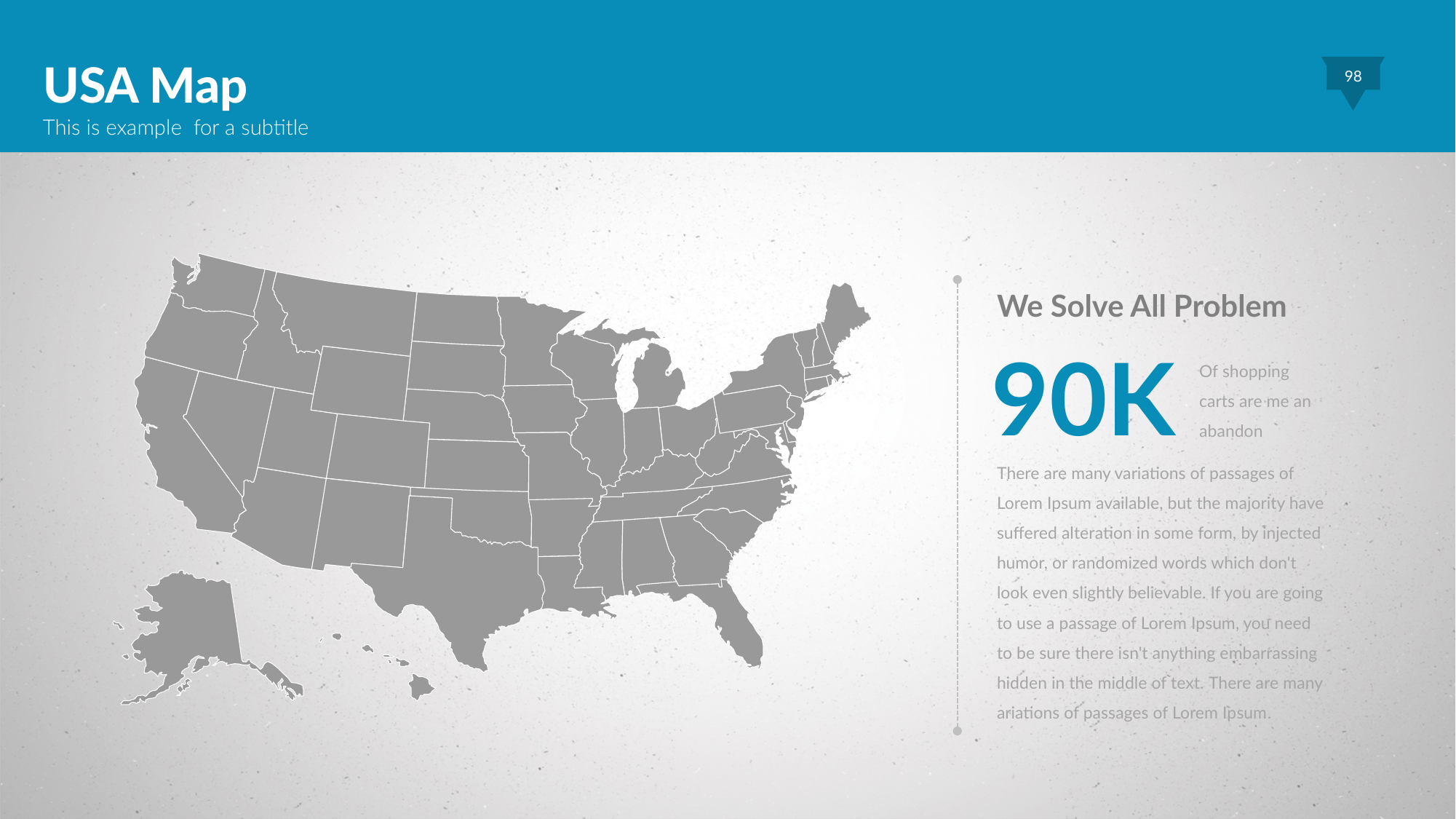

USA Map
This is example  for a subtitle

98

We Solve All Problem
90K
Of shopping carts are me an abandon
There are many variations of passages of Lorem Ipsum available, but the majority have suffered alteration in some form, by injected humor, or randomized words which don't look even slightly believable. If you are going to use a passage of Lorem Ipsum, you need to be sure there isn't anything embarrassing hidden in the middle of text. There are many ariations of passages of Lorem Ipsum.